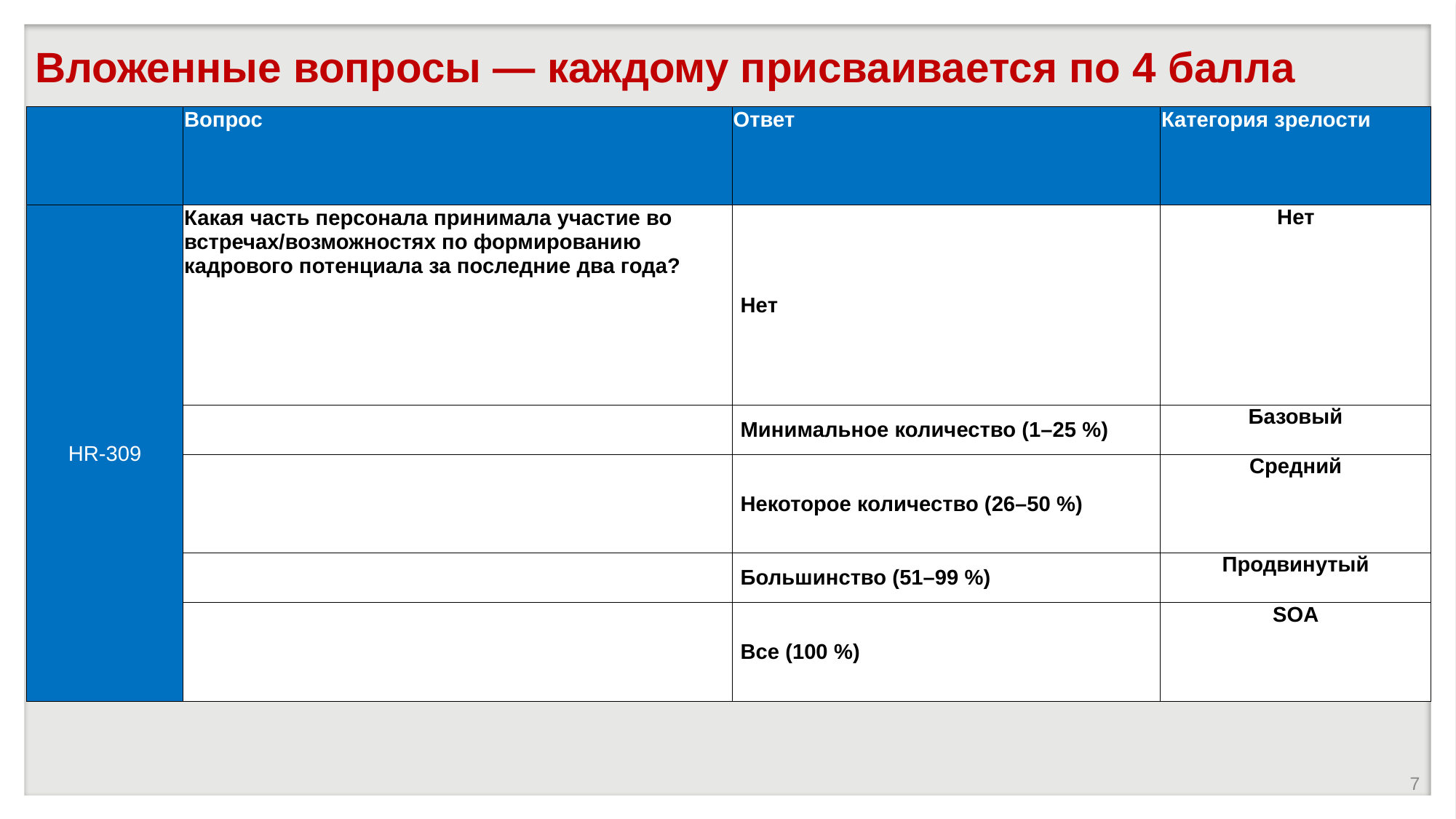

# Вложенные вопросы — каждому присваивается по 4 балла
|  | Вопрос | Ответ | Категория зрелости |
| --- | --- | --- | --- |
| HR-309 | Какая часть персонала принимала участие во встречах/возможностях по формированию кадрового потенциала за последние два года? | Нет | Нет |
|  |  | Минимальное количество (1–25 %) | Базовый |
|  |  | Некоторое количество (26–50 %) | Средний |
|  |  | Большинство (51–99 %) | Продвинутый |
|  |  | Все (100 %) | SOA |
7